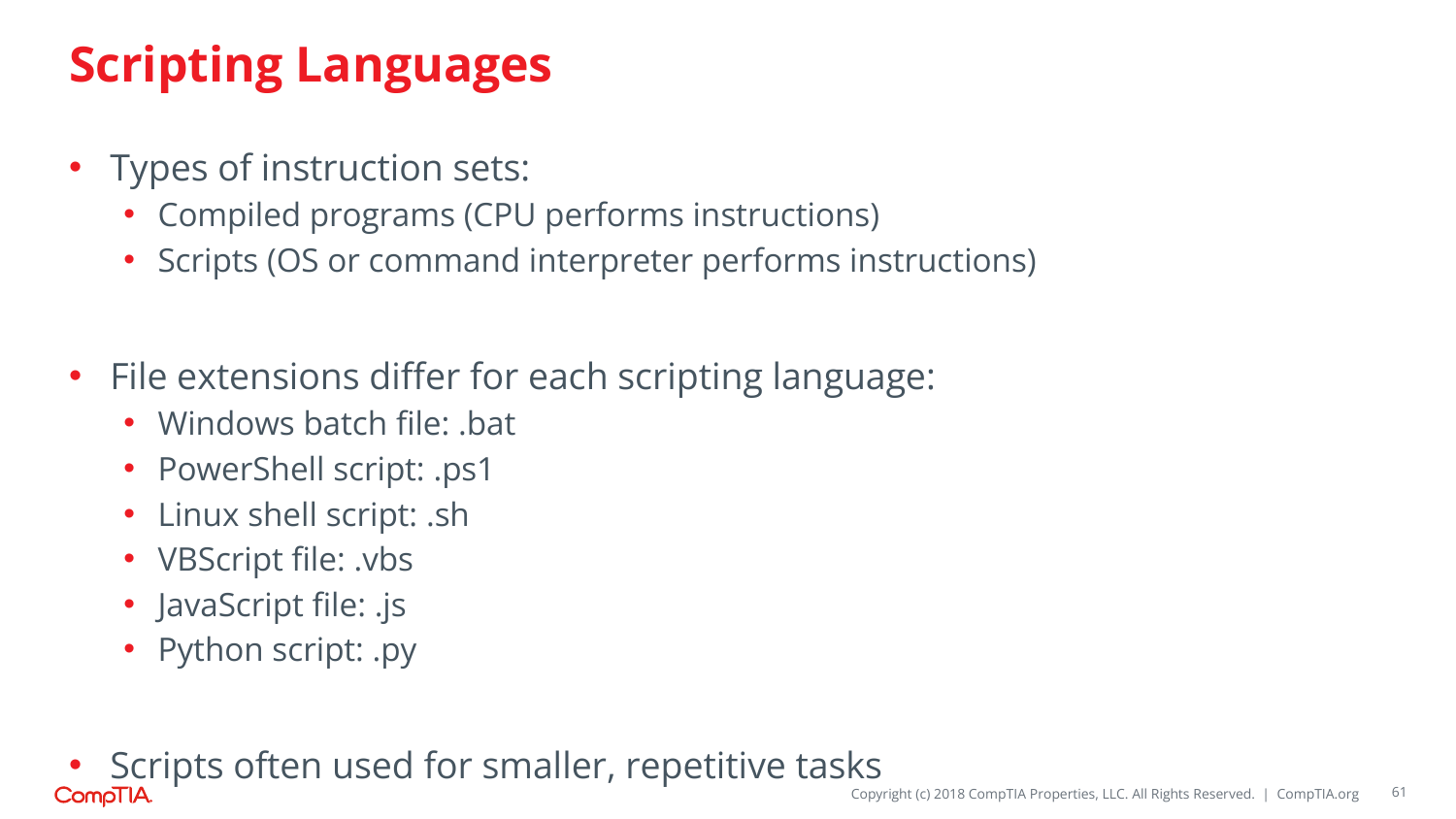

# Scripting Languages
Types of instruction sets:
Compiled programs (CPU performs instructions)
Scripts (OS or command interpreter performs instructions)

File extensions differ for each scripting language:
Windows batch file: .bat
PowerShell script: .ps1
Linux shell script: .sh
VBScript file: .vbs
JavaScript file: .js
Python script: .py

Scripts often used for smaller, repetitive tasks
61